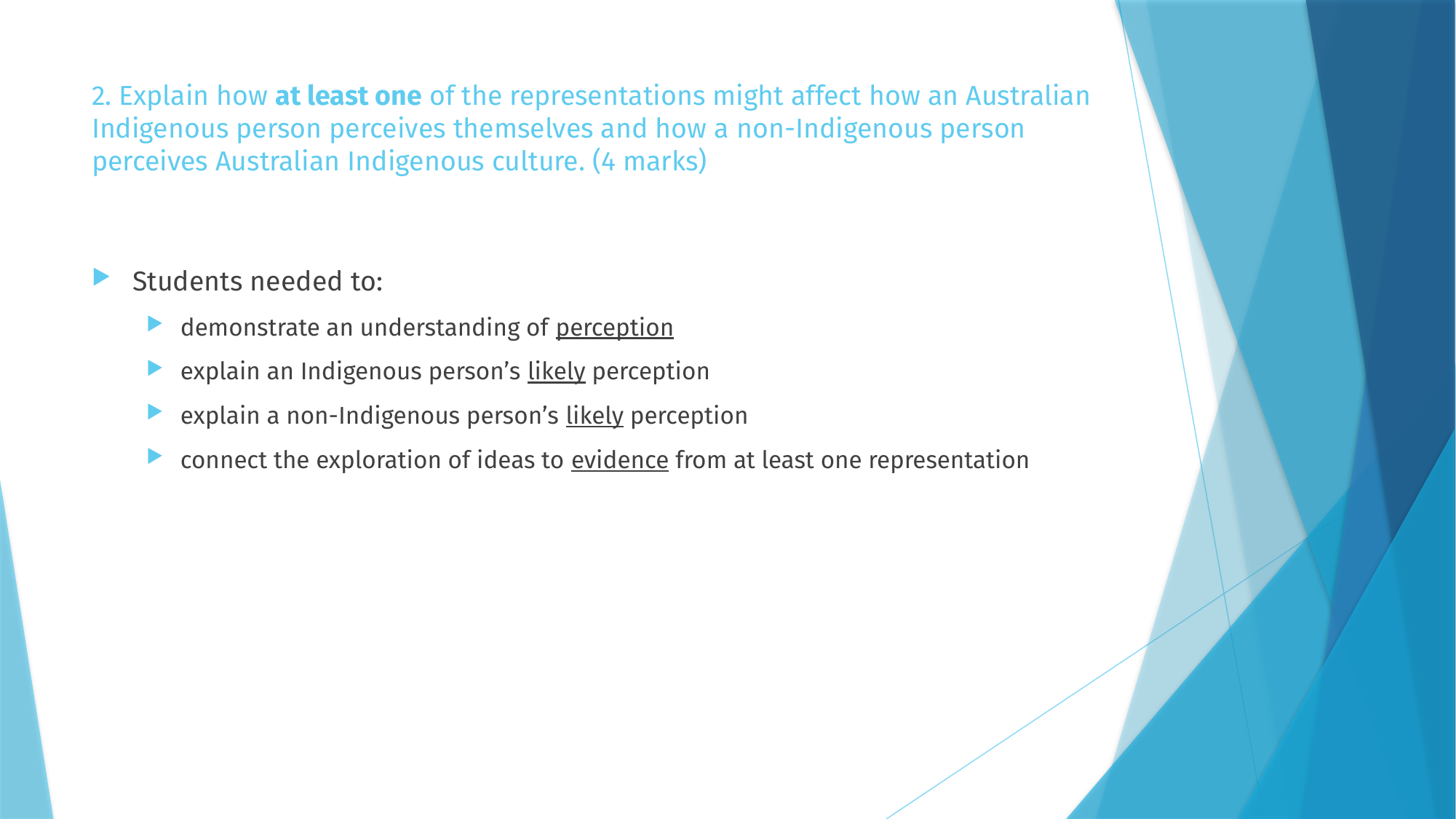

# 2. Explain how at least one of the representations might affect how an Australian Indigenous person perceives themselves and how a non-Indigenous person perceives Australian Indigenous culture. (4 marks)
Students needed to:
demonstrate an understanding of perception
explain an Indigenous person’s likely perception
explain a non-Indigenous person’s likely perception
connect the exploration of ideas to evidence from at least one representation